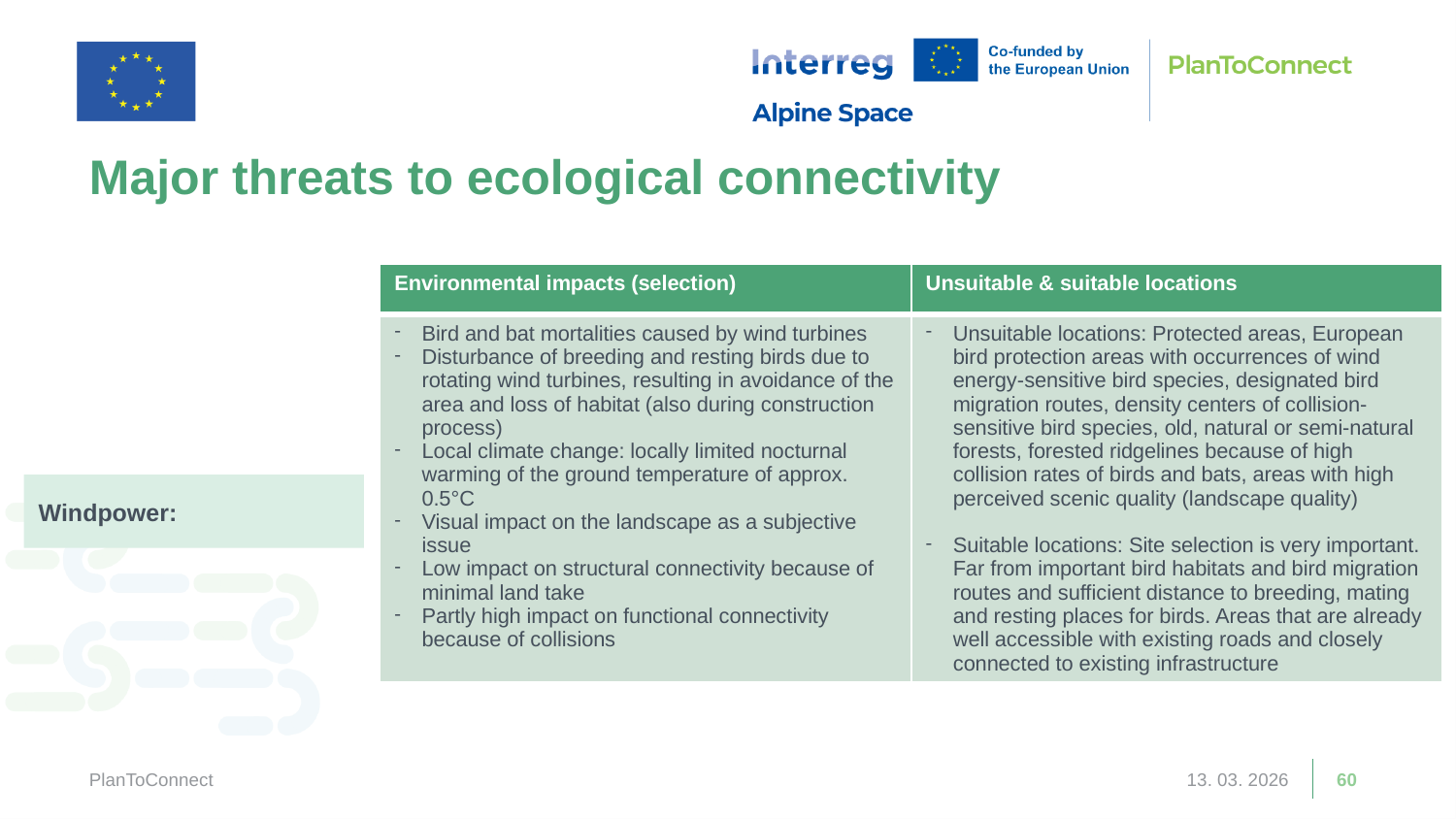

# Major threats to ecological connectivity
| Environmental impacts (selection) | Unsuitable & suitable locations |
| --- | --- |
| Bird and bat mortalities caused by wind turbines Disturbance of breeding and resting birds due to rotating wind turbines, resulting in avoidance of the area and loss of habitat (also during construction process) Local climate change: locally limited nocturnal warming of the ground temperature of approx. 0.5°C Visual impact on the landscape as a subjective issue Low impact on structural connectivity because of minimal land take Partly high impact on functional connectivity because of collisions | Unsuitable locations: Protected areas, European bird protection areas with occurrences of wind energy-sensitive bird species, designated bird migration routes, density centers of collision-sensitive bird species, old, natural or semi-natural forests, forested ridgelines because of high collision rates of birds and bats, areas with high perceived scenic quality (landscape quality) Suitable locations: Site selection is very important. Far from important bird habitats and bird migration routes and sufficient distance to breeding, mating and resting places for birds. Areas that are already well accessible with existing roads and closely connected to existing infrastructure |
Windpower:
PlanToConnect
13. 03. 2026
60